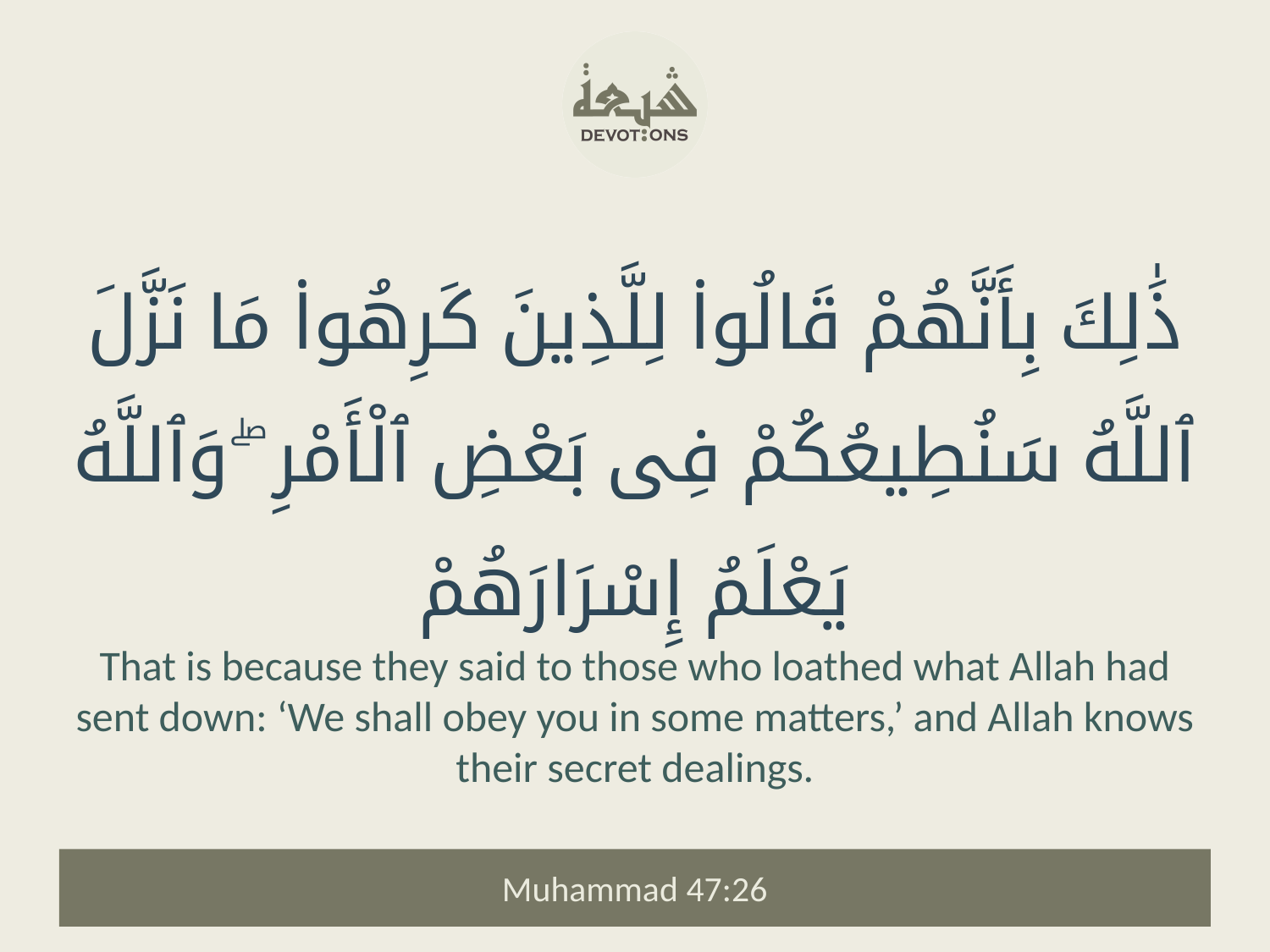

ذَٰلِكَ بِأَنَّهُمْ قَالُوا۟ لِلَّذِينَ كَرِهُوا۟ مَا نَزَّلَ ٱللَّهُ سَنُطِيعُكُمْ فِى بَعْضِ ٱلْأَمْرِ ۖ وَٱللَّهُ يَعْلَمُ إِسْرَارَهُمْ
That is because they said to those who loathed what Allah had sent down: ‘We shall obey you in some matters,’ and Allah knows their secret dealings.
Muhammad 47:26